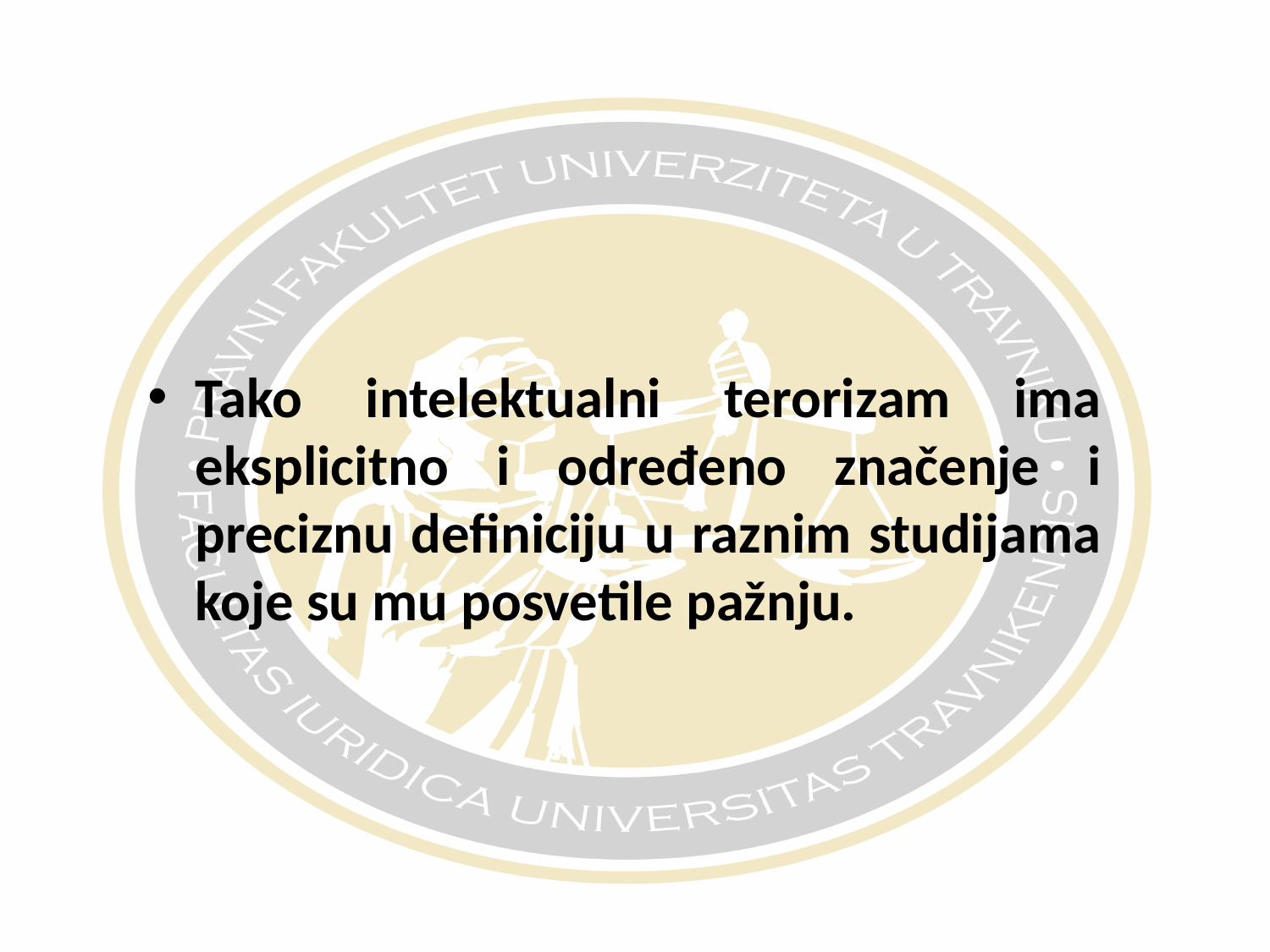

#
Tako intelektualni terorizam ima eksplicitno i određeno značenje i preciznu definiciju u raznim studijama koje su mu posvetile pažnju.